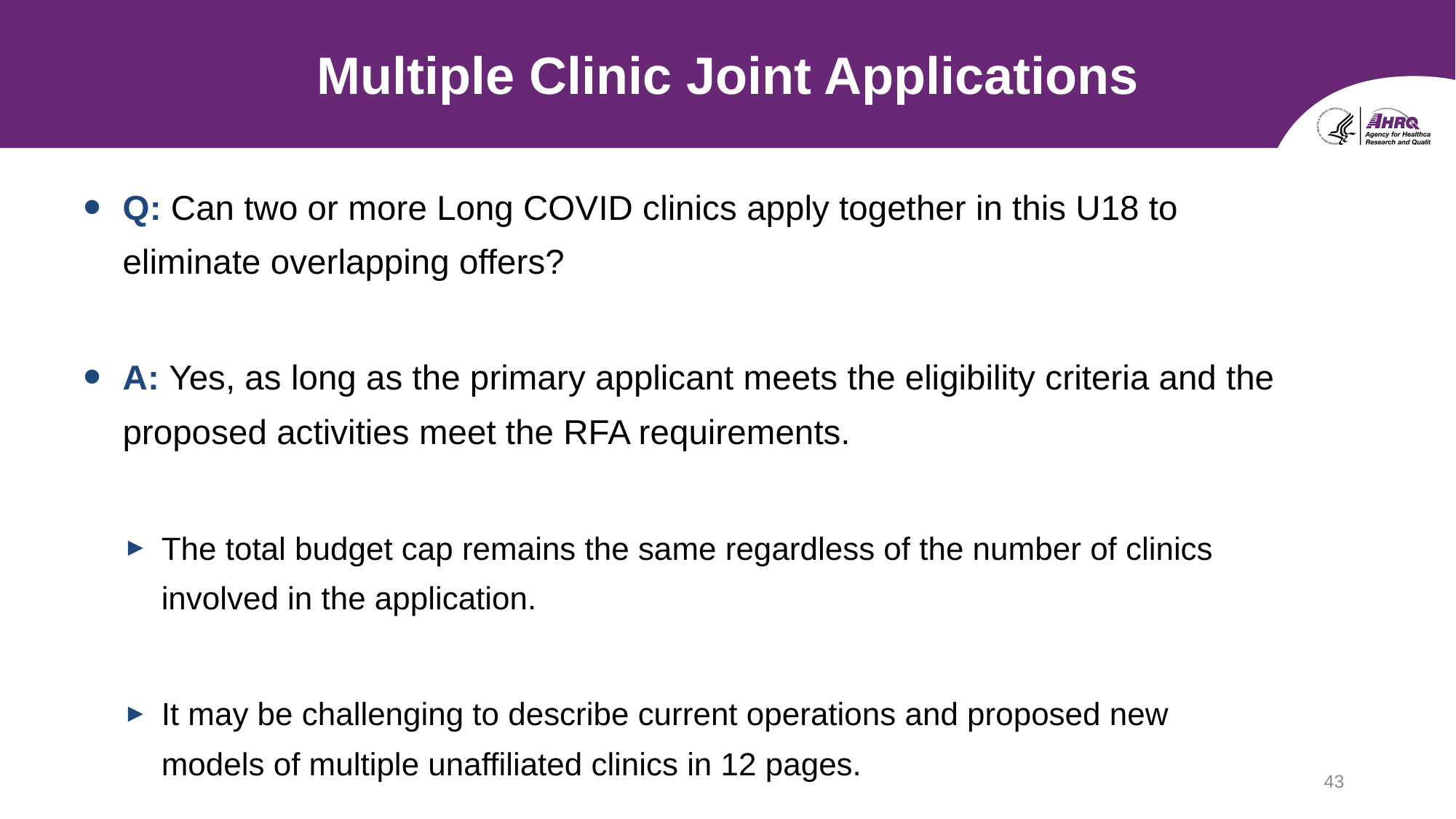

# Multiple Clinic Joint Applications
Q: Can two or more Long COVID clinics apply together in this U18 to eliminate overlapping offers?

A: Yes, as long as the primary applicant meets the eligibility criteria and the proposed activities meet the RFA requirements.

The total budget cap remains the same regardless of the number of clinics involved in the application.

It may be challenging to describe current operations and proposed new models of multiple unaffiliated clinics in 12 pages.

43